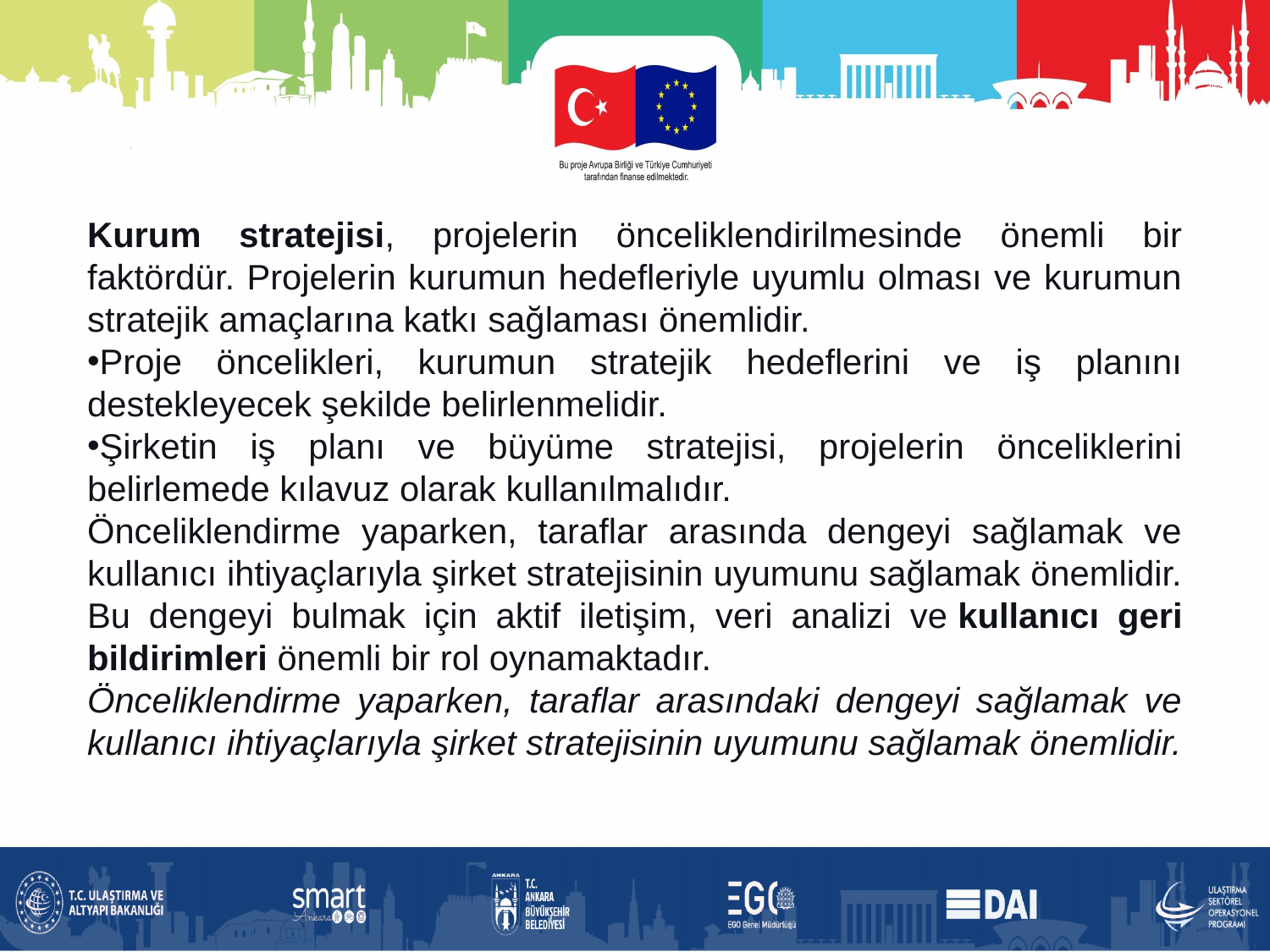

Kurum stratejisi, projelerin önceliklendirilmesinde önemli bir faktördür. Projelerin kurumun hedefleriyle uyumlu olması ve kurumun stratejik amaçlarına katkı sağlaması önemlidir.
Proje öncelikleri, kurumun stratejik hedeflerini ve iş planını destekleyecek şekilde belirlenmelidir.
Şirketin iş planı ve büyüme stratejisi, projelerin önceliklerini belirlemede kılavuz olarak kullanılmalıdır.
Önceliklendirme yaparken, taraflar arasında dengeyi sağlamak ve kullanıcı ihtiyaçlarıyla şirket stratejisinin uyumunu sağlamak önemlidir. Bu dengeyi bulmak için aktif iletişim, veri analizi ve kullanıcı geri bildirimleri önemli bir rol oynamaktadır.
Önceliklendirme yaparken, taraflar arasındaki dengeyi sağlamak ve kullanıcı ihtiyaçlarıyla şirket stratejisinin uyumunu sağlamak önemlidir.